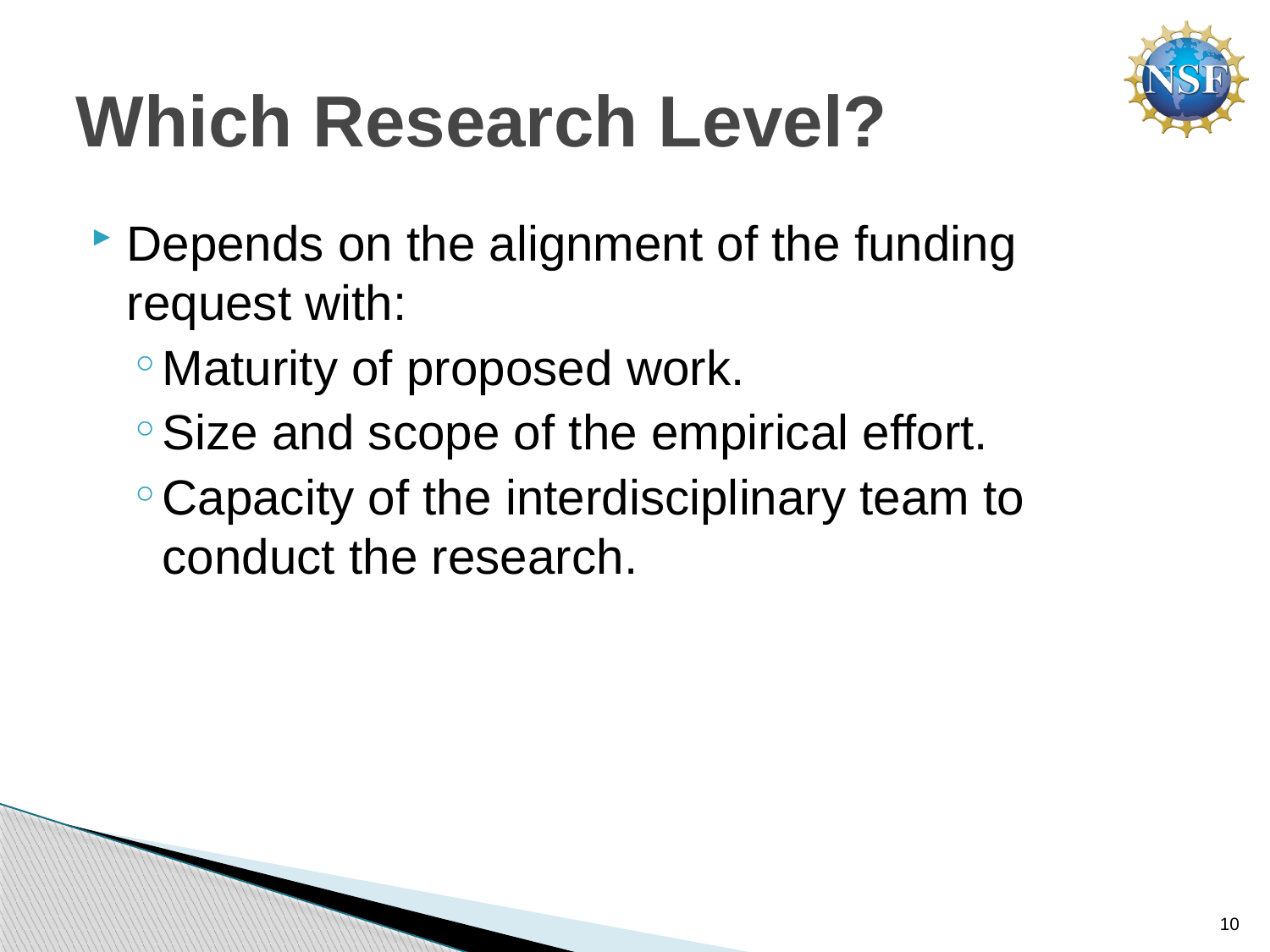

# Which Research Level?
Depends on the alignment of the funding request with:
Maturity of proposed work.
Size and scope of the empirical effort.
Capacity of the interdisciplinary team to conduct the research.
10